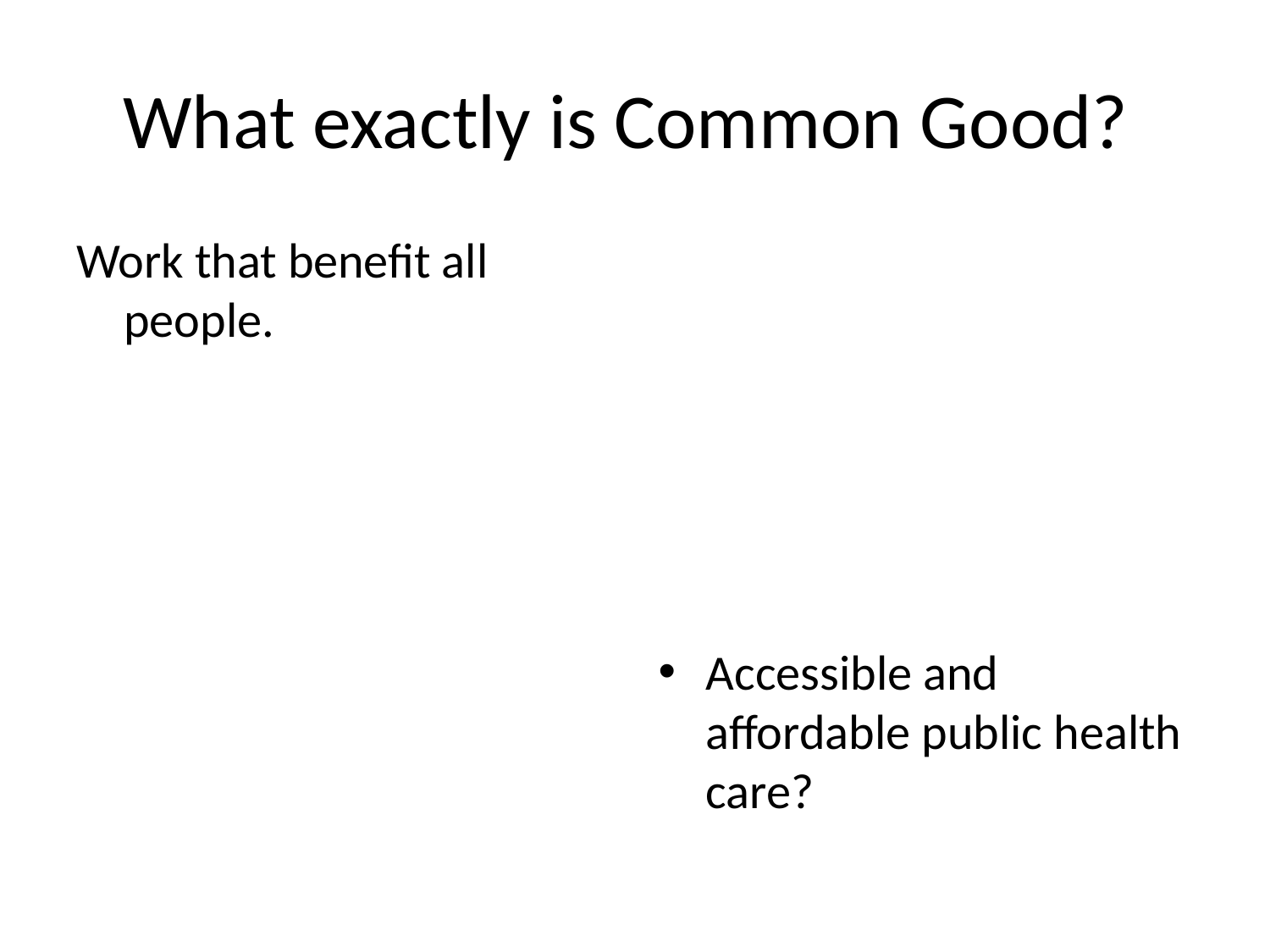

# What exactly is Common Good?
Work that benefit all people.
Accessible and affordable public health care?